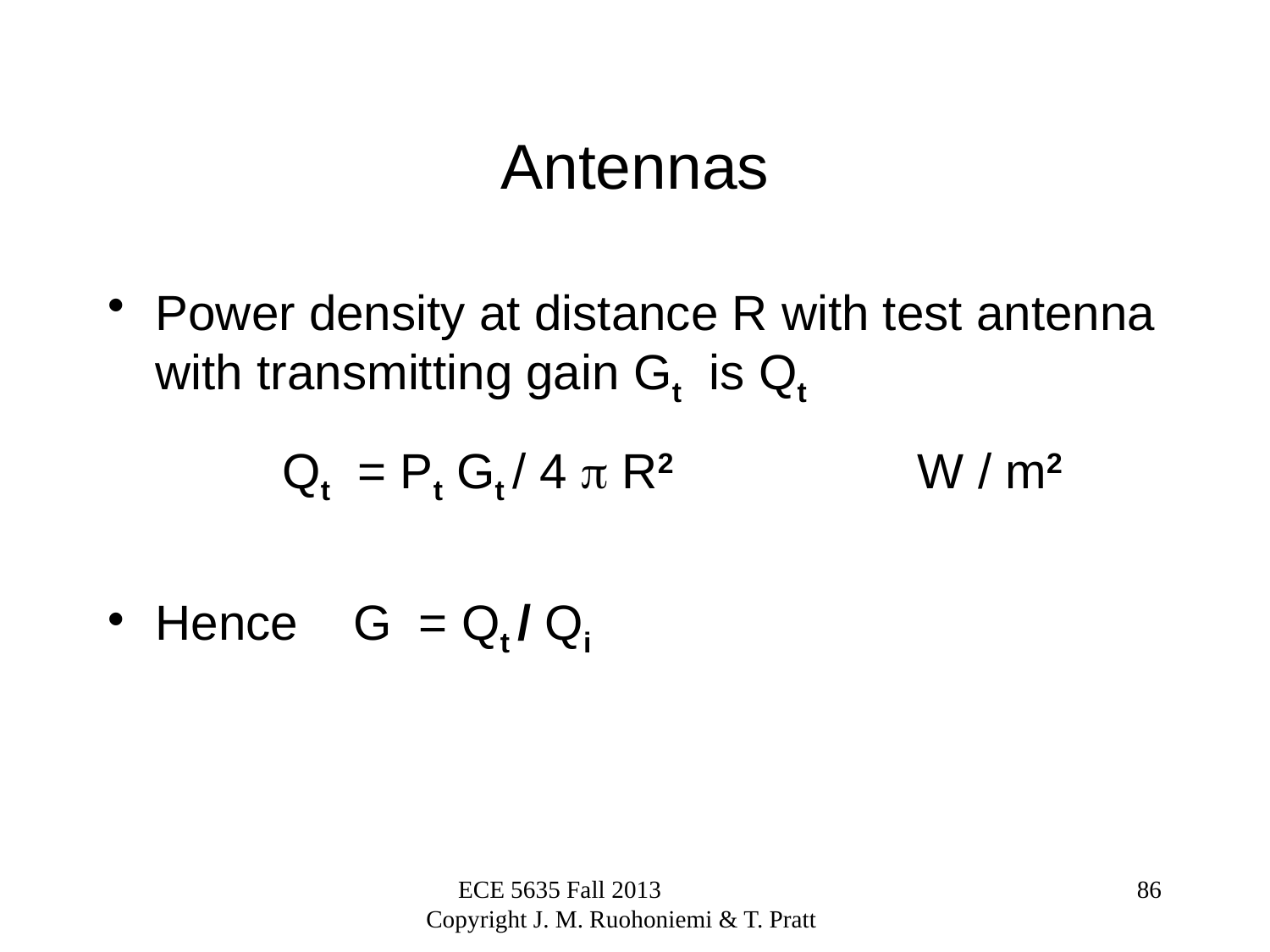

# Antennas
Power density at distance R with test antenna with transmitting gain Gt  is Qt
		Qt  = Pt Gt / 4 π R2		W / m2
Hence    G  = Qt / Qi

ECE 5635 Fall 2013                      Copyright J. M. Ruohoniemi & T. Pratt
86